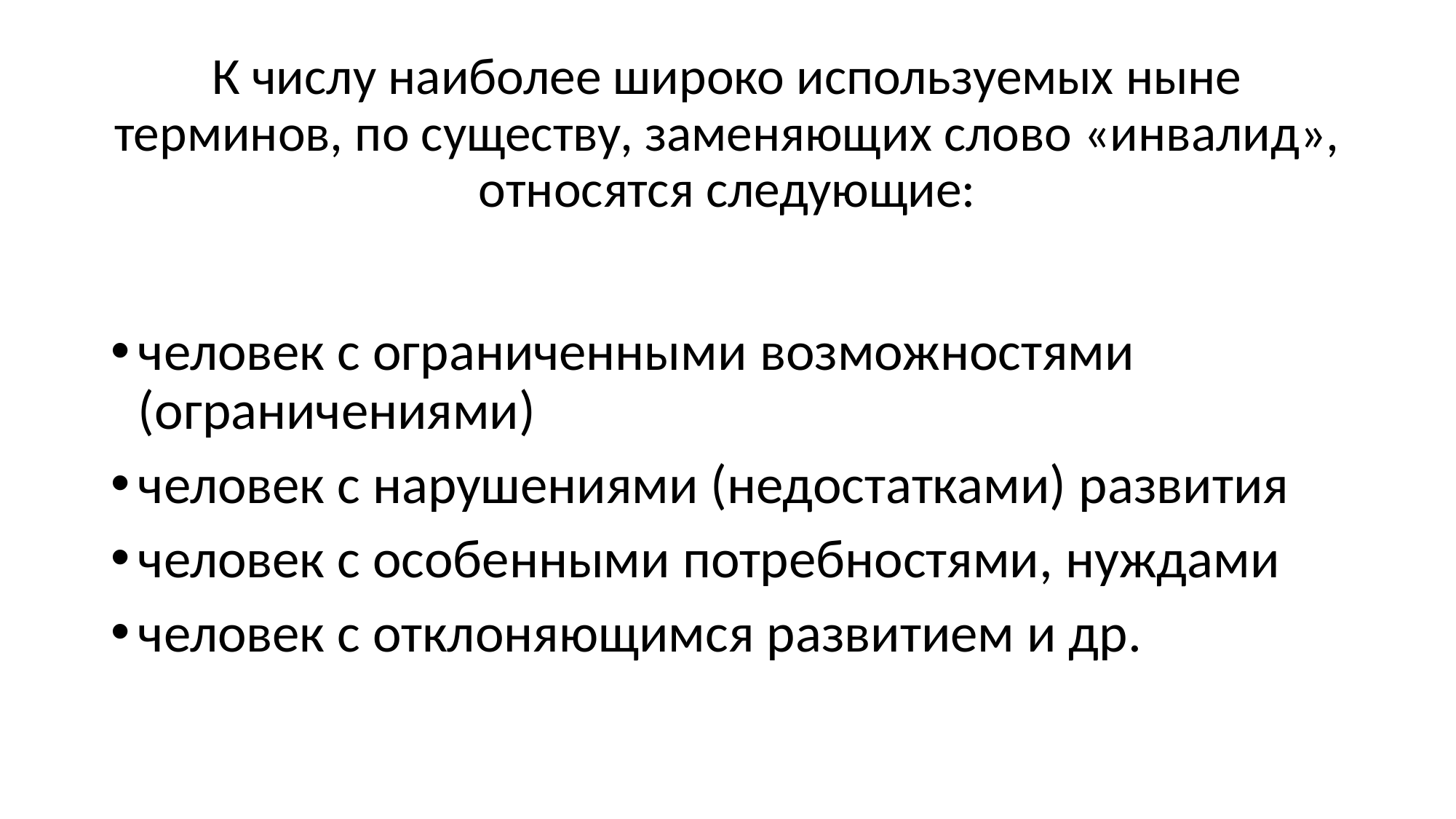

# К числу наиболее широко используемых ныне терминов, по существу, заменяющих слово «инвалид», относятся следующие:
человек с ограниченными возможностями (ограничениями)
человек с нарушениями (недостатками) развития
человек с особенными потребностями, нуждами
человек с отклоняющимся развитием и др.